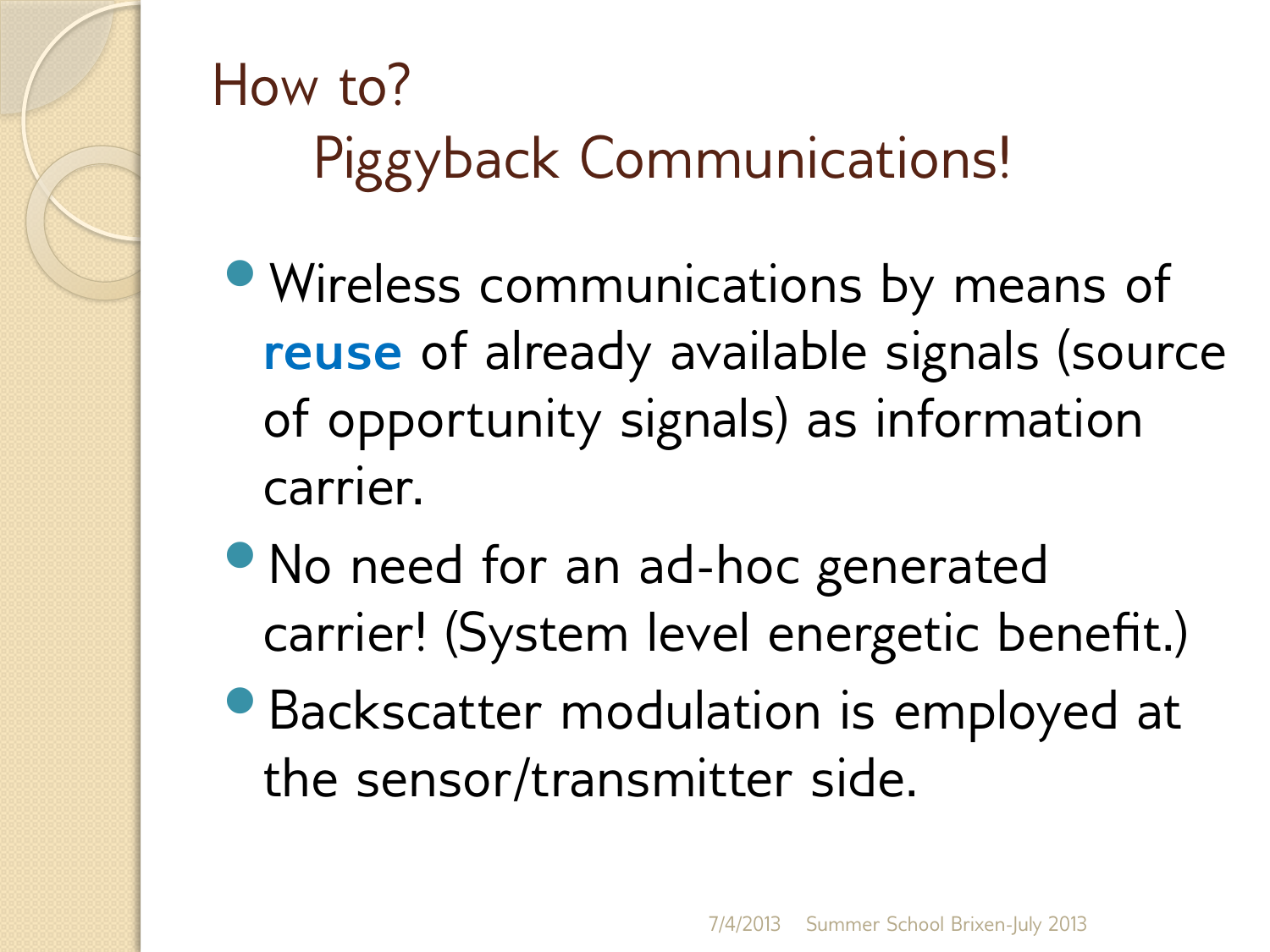

# How to? Piggyback Communications!
Wireless communications by means of reuse of already available signals (source of opportunity signals) as information carrier.
No need for an ad-hoc generated carrier! (System level energetic benefit.)
Backscatter modulation is employed at the sensor/transmitter side.
7/4/2013
Summer School Brixen-July 2013